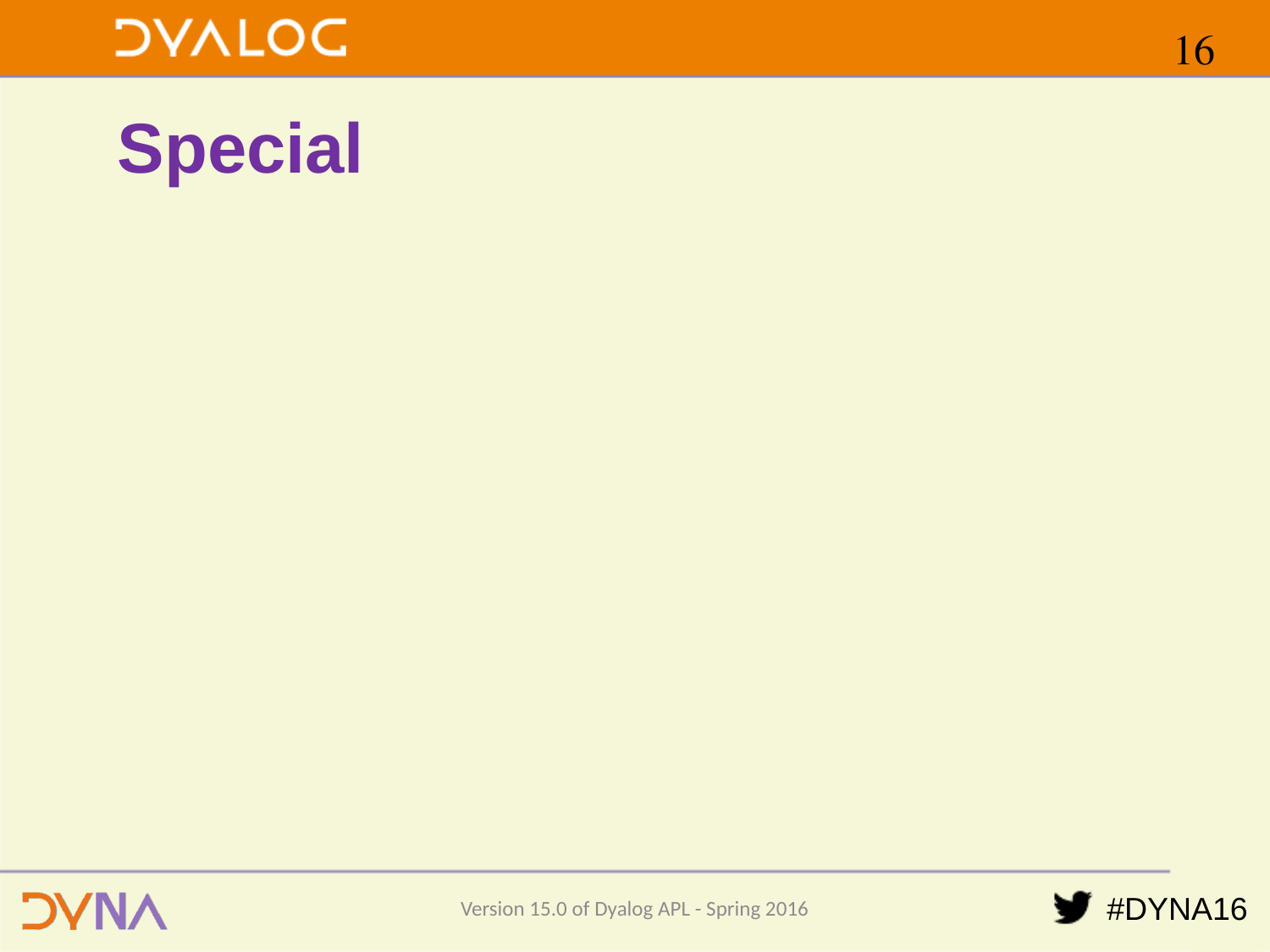

16
# Special

Version 15.0 of Dyalog APL - Spring 2016